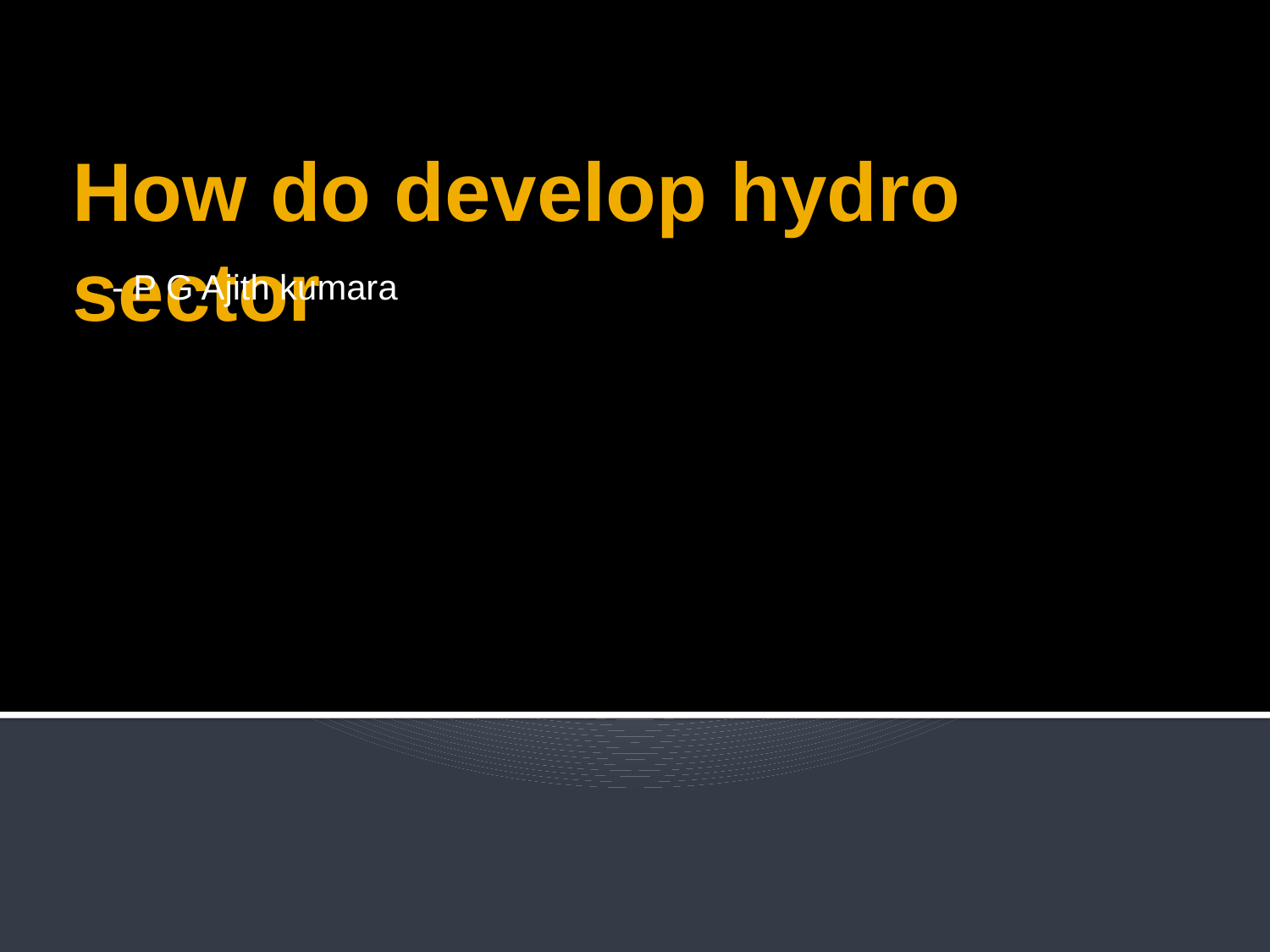

# How do develop hydro sector
- P G Ajith kumara